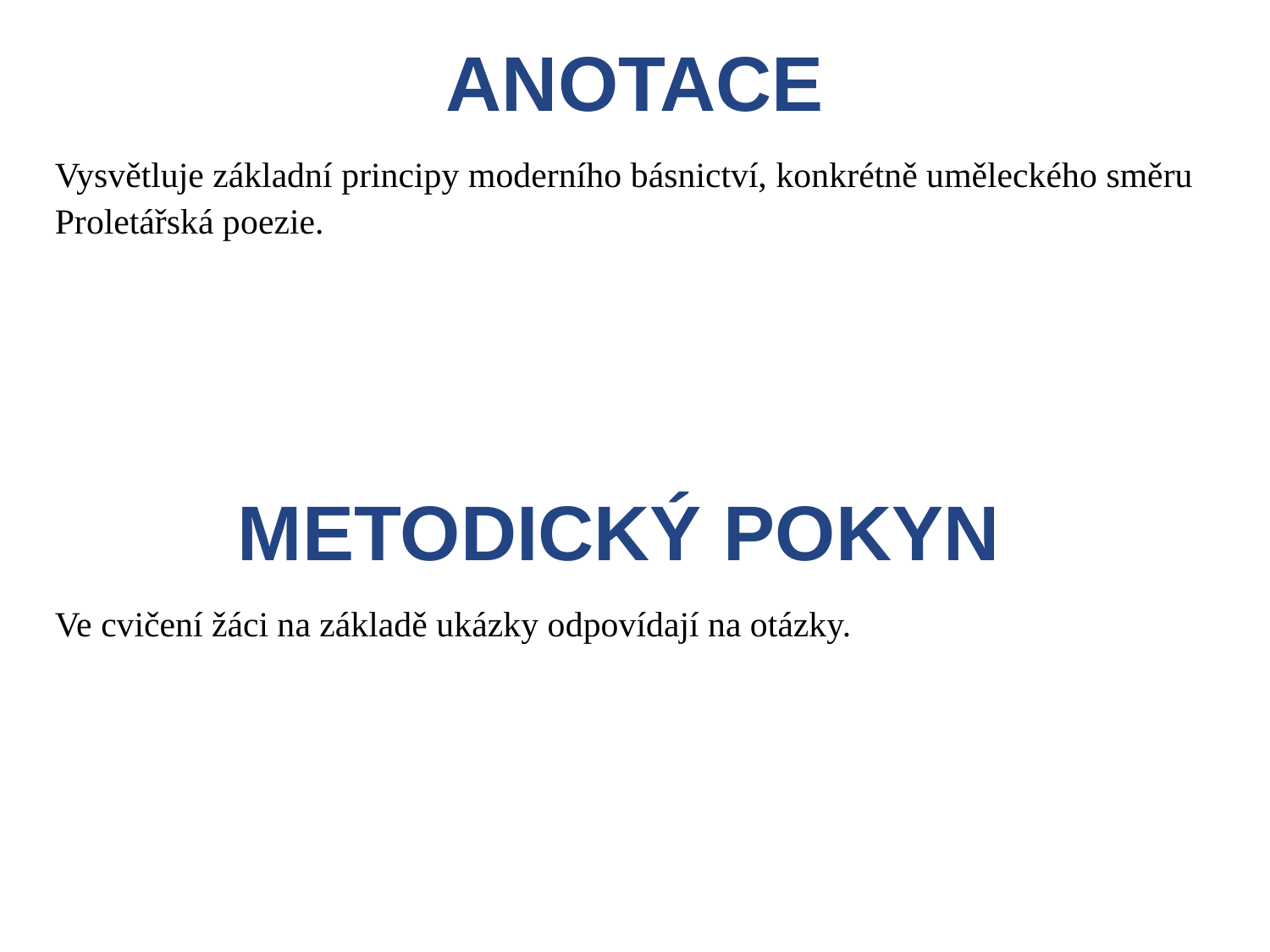

ANOTACE
Vysvětluje základní principy moderního básnictví, konkrétně uměleckého směru Proletářská poezie.
METODICKÝ POKYN
Ve cvičení žáci na základě ukázky odpovídají na otázky.